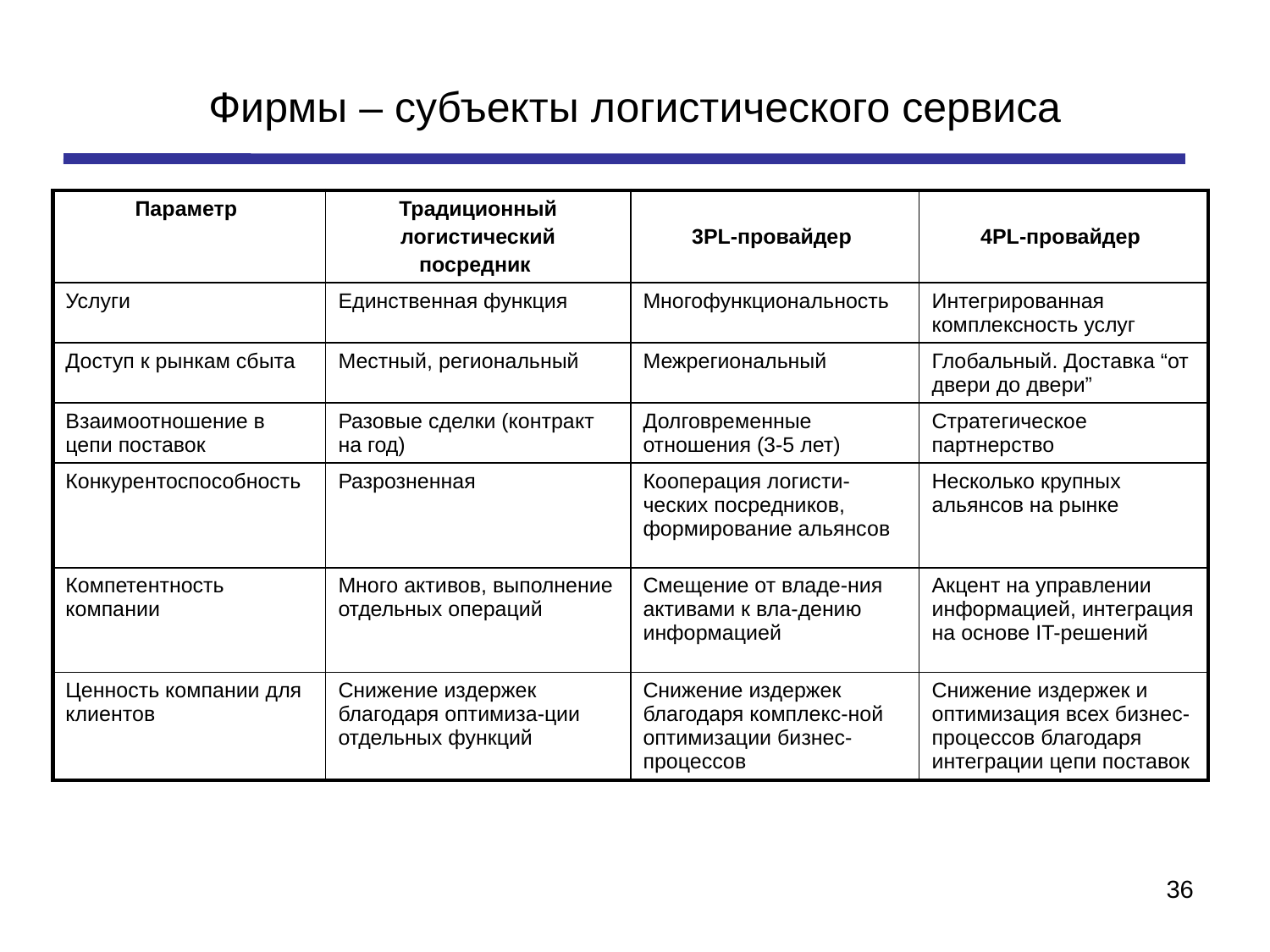

# Фирмы – субъекты логистического сервиса

| Параметр | Традиционный логистический посредник | 3PL-провайдер | 4PL-провайдер |
| --- | --- | --- | --- |
| Услуги | Единственная функция | Многофункциональность | Интегрированная комплексность услуг |
| Доступ к рынкам сбыта | Местный, региональный | Межрегиональный | Глобальный. Доставка “от двери до двери” |
| Взаимоотношение в цепи поставок | Разовые сделки (контракт на год) | Долговременные отношения (3-5 лет) | Стратегическое партнерство |
| Конкурентоспособность | Разрозненная | Кооперация логисти-ческих посредников, формирование альянсов | Несколько крупных альянсов на рынке |
| Компетентность компании | Много активов, выполнение отдельных операций | Смещение от владе-ния активами к вла-дению информацией | Акцент на управлении информацией, интеграция на основе IT-решений |
| Ценность компании для клиентов | Снижение издержек благодаря оптимиза-ции отдельных функций | Снижение издержек благодаря комплекс-ной оптимизации бизнес-процессов | Снижение издержек и оптимизация всех бизнес-процессов благодаря интеграции цепи поставок |
36